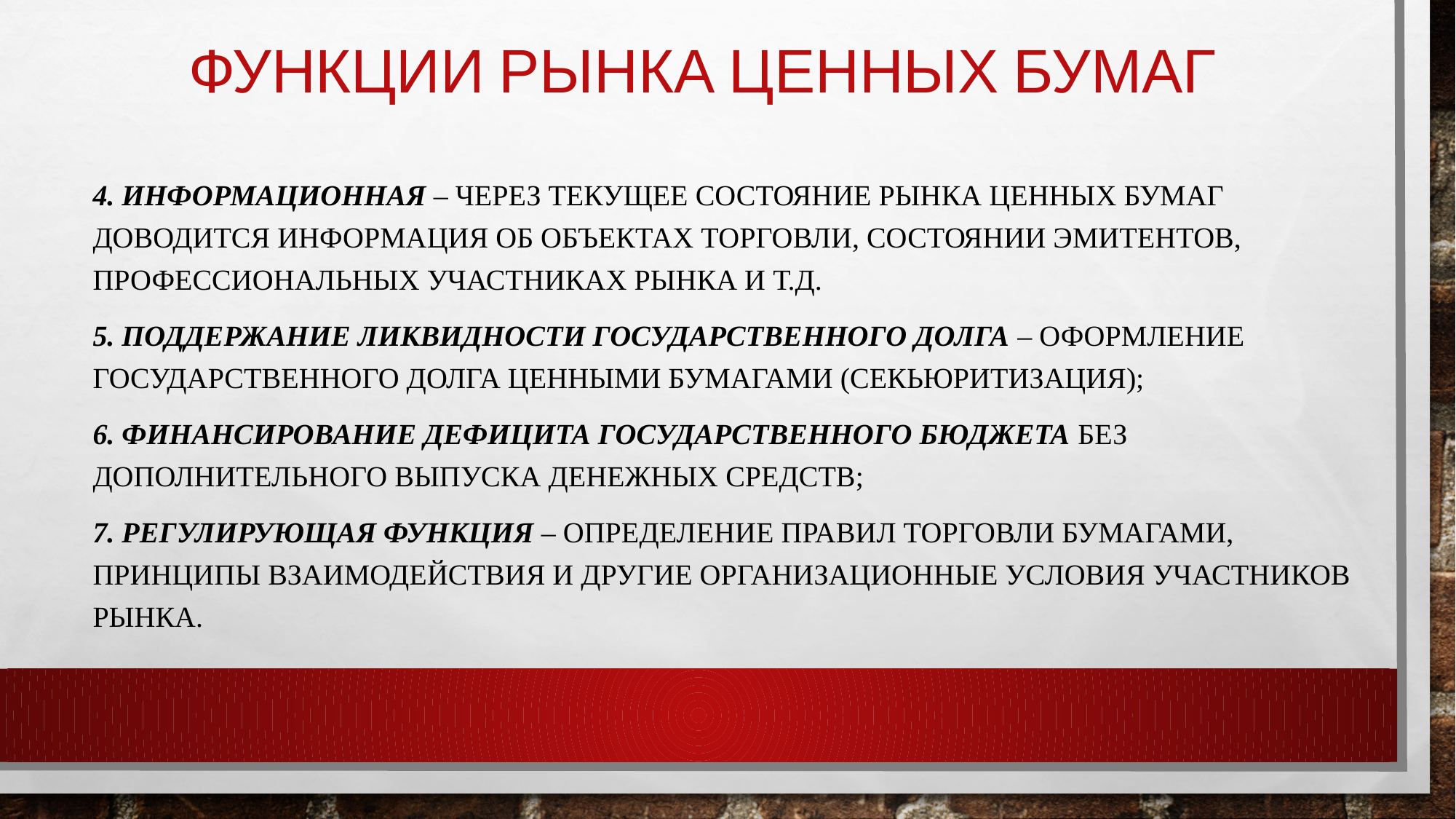

# Функции рынка ценных бумаг
4. информационная – через текущее состояние рынка ценных бумаг доводится информация об объектах торговли, состоянии эмитентов, профессиональных участниках рынка и т.д.
5. поддержание ликвидности государственного долга – оформление государственного долга ценными бумагами (секьюритизация);
6. финансирование дефицита государственного бюджета без дополнительного выпуска денежных средств;
7. регулирующая функция – определение правил торговли бумагами, принципы взаимодействия и другие организационные условия участников рынка.